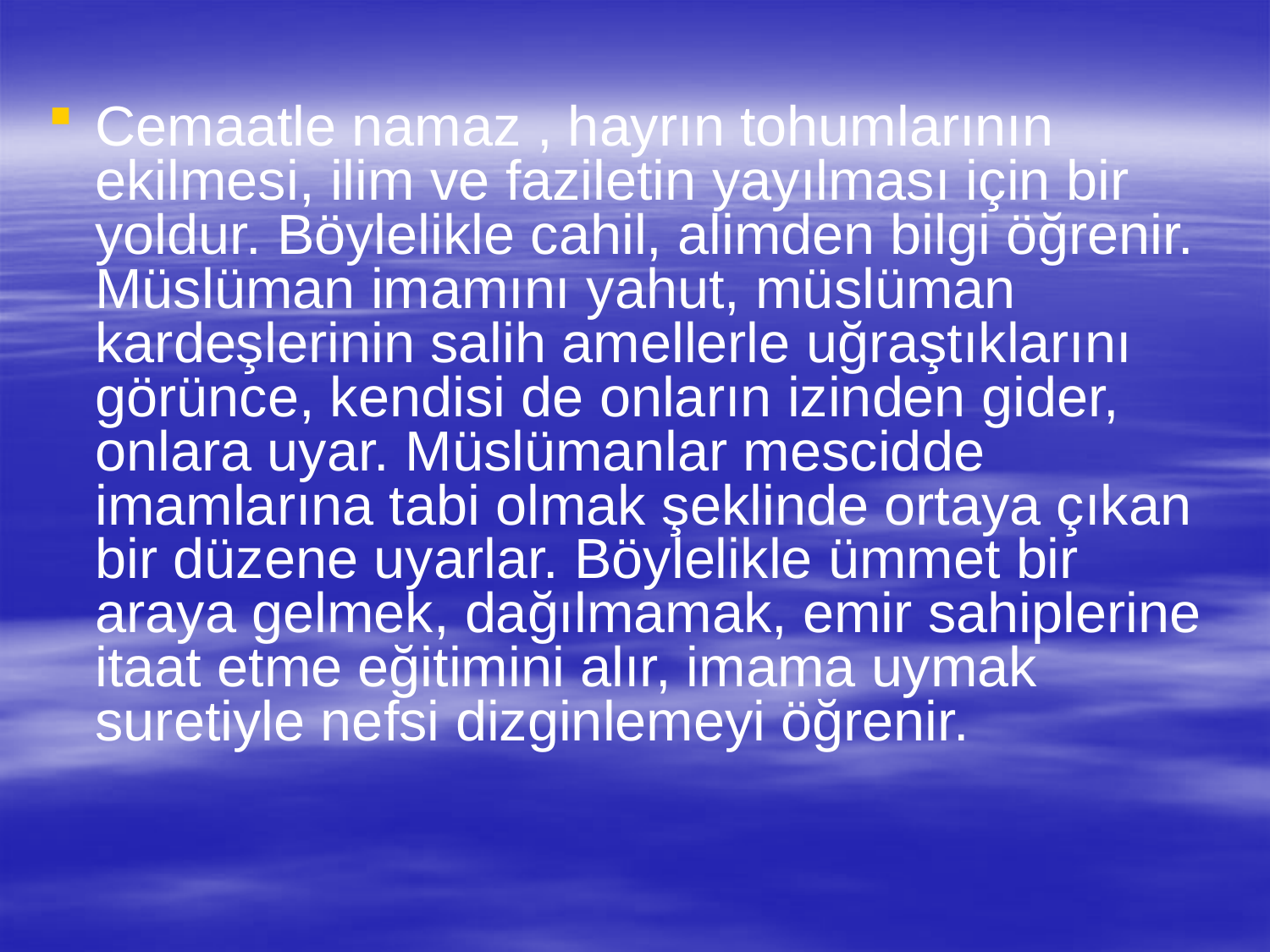

Cemaatle namaz , hayrın tohumlarının ekilmesi, ilim ve faziletin yayılması için bir yoldur. Böylelikle cahil, alimden bilgi öğrenir. Müslüman imamını yahut, müslüman kardeşlerinin salih amellerle uğraştıklarını görünce, kendisi de onların izinden gider, onlara uyar. Müslümanlar mescidde imamlarına tabi olmak şeklinde ortaya çıkan bir düzene uyarlar. Böylelikle ümmet bir araya gelmek, dağılmamak, emir sahiplerine itaat etme eğitimini alır, imama uymak suretiyle nefsi dizginlemeyi öğrenir.